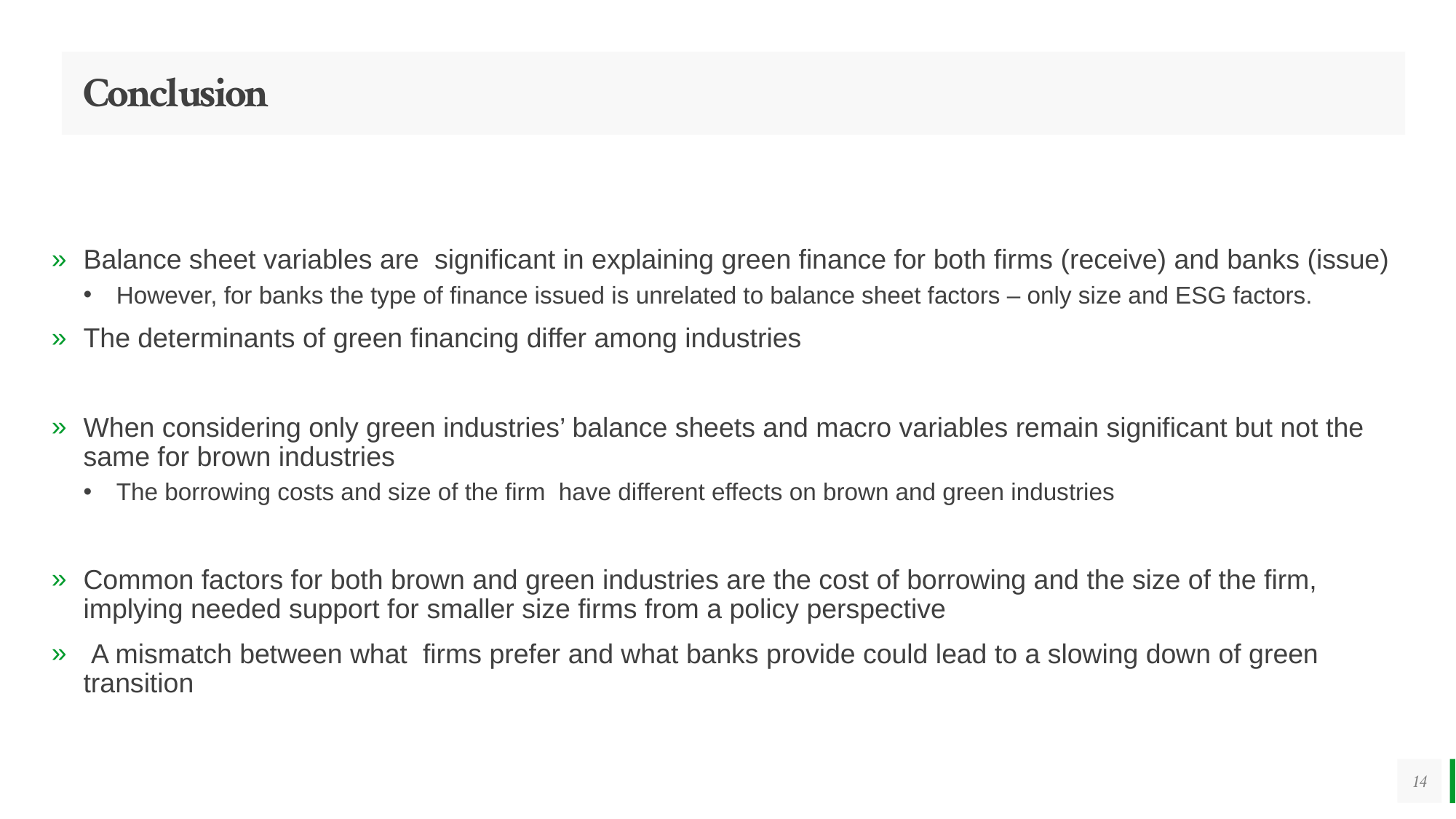

# Conclusion

Balance sheet variables are  significant in explaining green finance for both firms (receive) and banks (issue)
However, for banks the type of finance issued is unrelated to balance sheet factors – only size and ESG factors.
The determinants of green financing differ among industries

When considering only green industries’ balance sheets and macro variables remain significant but not the same for brown industries
The borrowing costs and size of the firm  have different effects on brown and green industries

Common factors for both brown and green industries are the cost of borrowing and the size of the firm, implying needed support for smaller size firms from a policy perspective
 A mismatch between what  firms prefer and what banks provide could lead to a slowing down of green transition

14